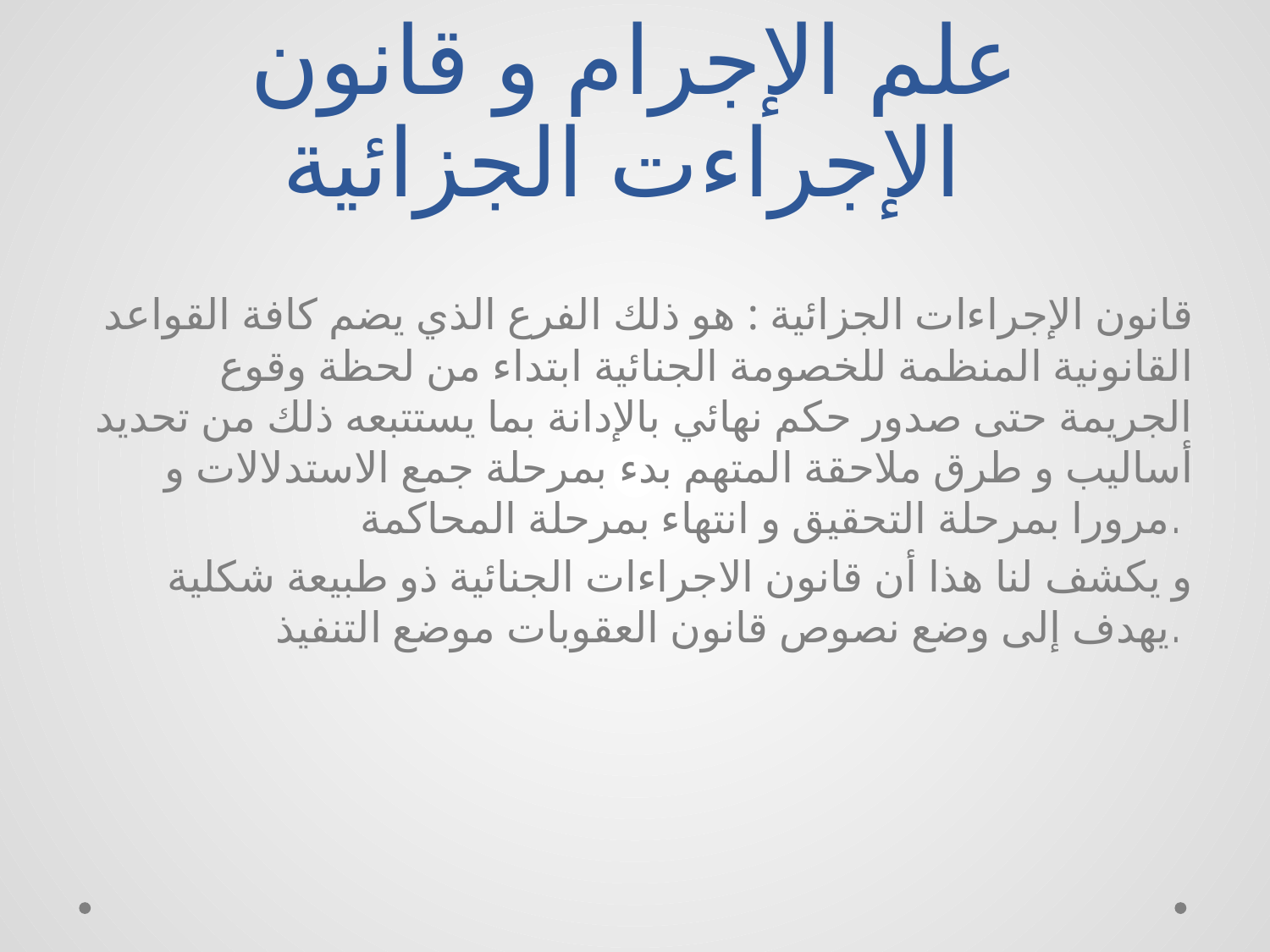

# علم الإجرام و قانون الإجراءت الجزائية

قانون الإجراءات الجزائية : هو ذلك الفرع الذي يضم كافة القواعد القانونية المنظمة للخصومة الجنائية ابتداء من لحظة وقوع الجريمة حتى صدور حكم نهائي بالإدانة بما يستتبعه ذلك من تحديد أساليب و طرق ملاحقة المتهم بدء بمرحلة جمع الاستدلالات و مرورا بمرحلة التحقيق و انتهاء بمرحلة المحاكمة.
و يكشف لنا هذا أن قانون الاجراءات الجنائية ذو طبيعة شكلية يهدف إلى وضع نصوص قانون العقوبات موضع التنفيذ.